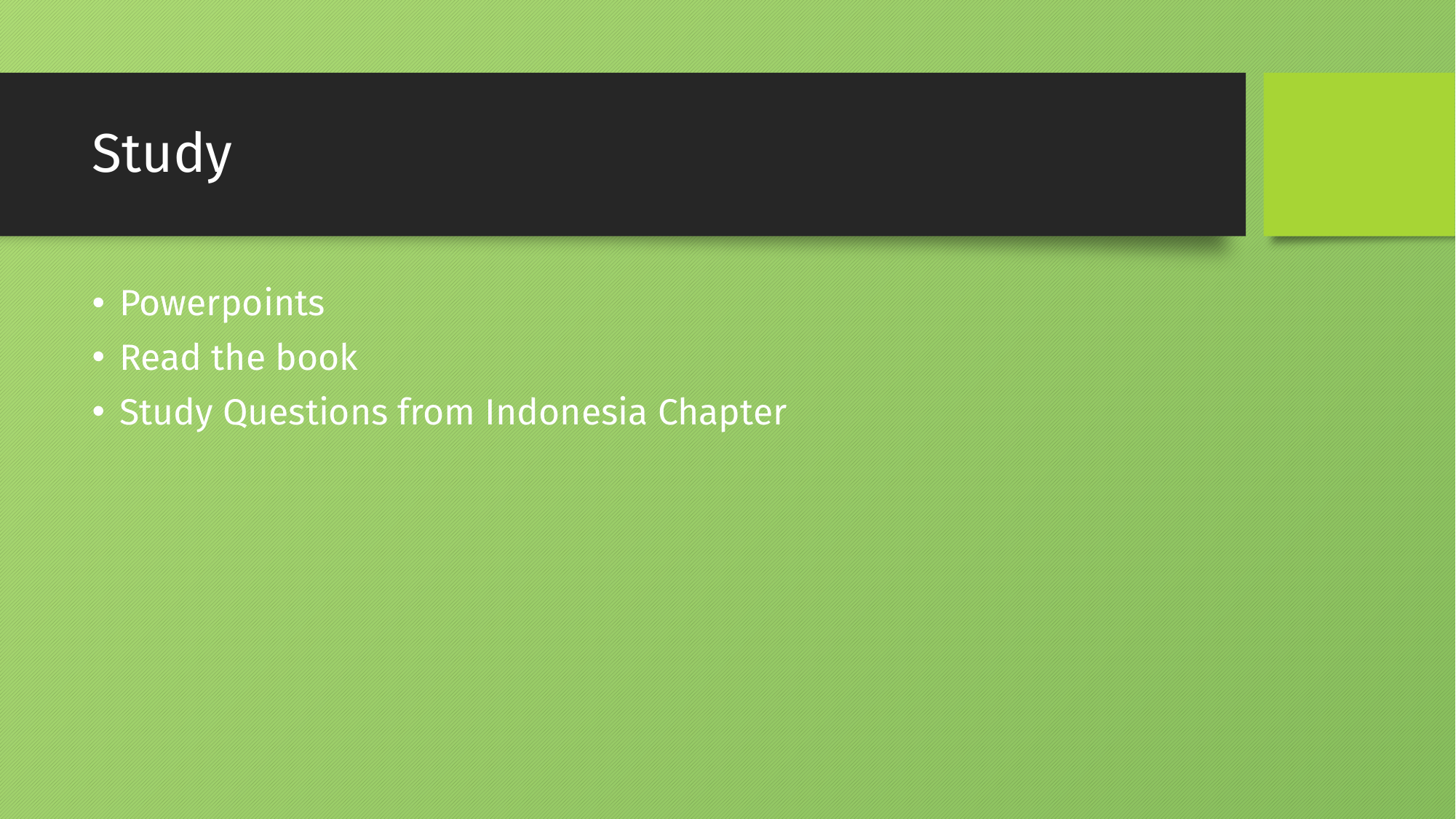

# Study
Powerpoints
Read the book
Study Questions from Indonesia Chapter